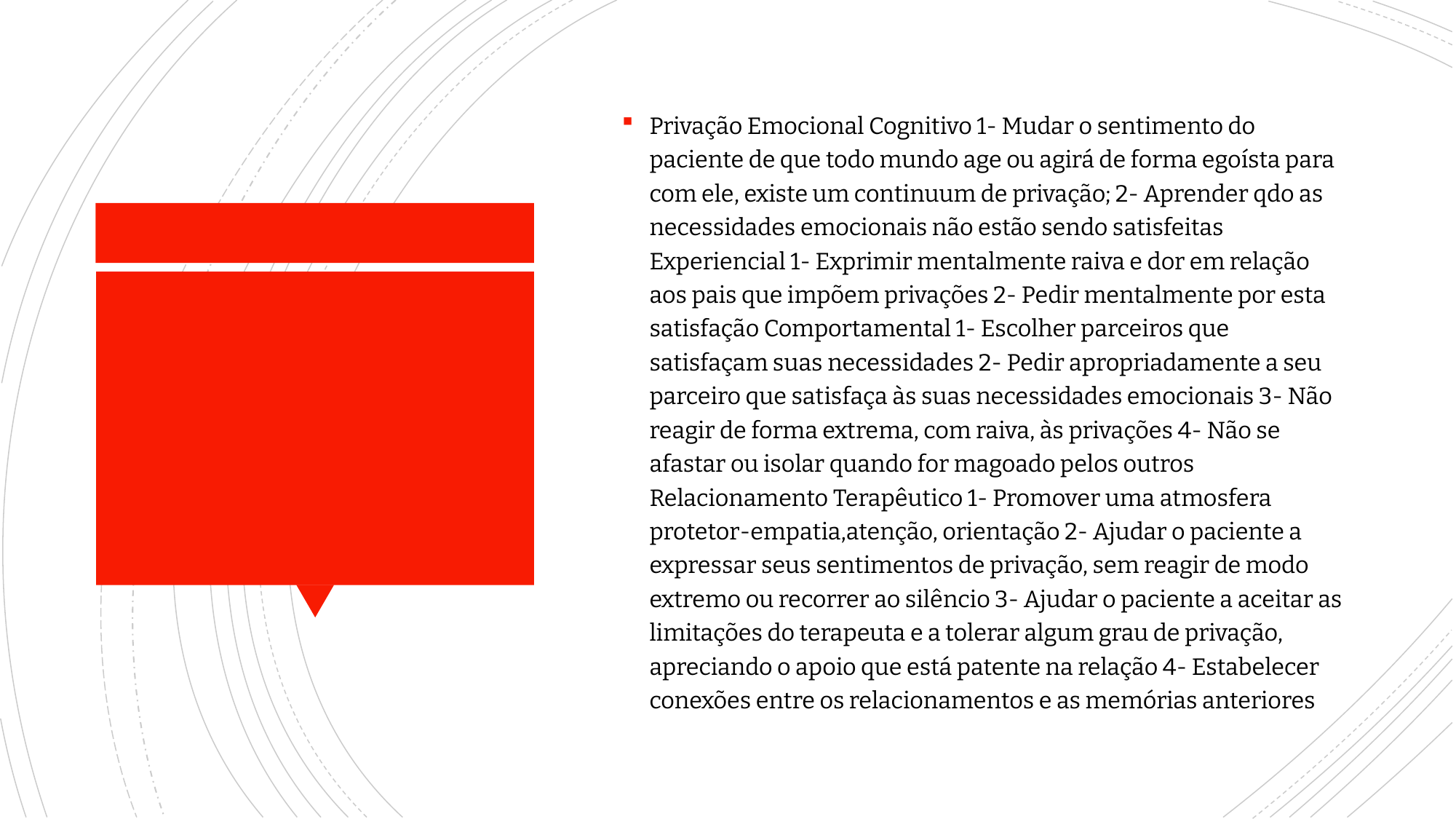

Privação Emocional Cognitivo 1- Mudar o sentimento do paciente de que todo mundo age ou agirá de forma egoísta para com ele, existe um continuum de privação; 2- Aprender qdo as necessidades emocionais não estão sendo satisfeitas Experiencial 1- Exprimir mentalmente raiva e dor em relação aos pais que impõem privações 2- Pedir mentalmente por esta satisfação Comportamental 1- Escolher parceiros que satisfaçam suas necessidades 2- Pedir apropriadamente a seu parceiro que satisfaça às suas necessidades emocionais 3- Não reagir de forma extrema, com raiva, às privações 4- Não se afastar ou isolar quando for magoado pelos outros Relacionamento Terapêutico 1- Promover uma atmosfera protetor-empatia,atenção, orientação 2- Ajudar o paciente a expressar seus sentimentos de privação, sem reagir de modo extremo ou recorrer ao silêncio 3- Ajudar o paciente a aceitar as limitações do terapeuta e a tolerar algum grau de privação, apreciando o apoio que está patente na relação 4- Estabelecer conexões entre os relacionamentos e as memórias anteriores
#